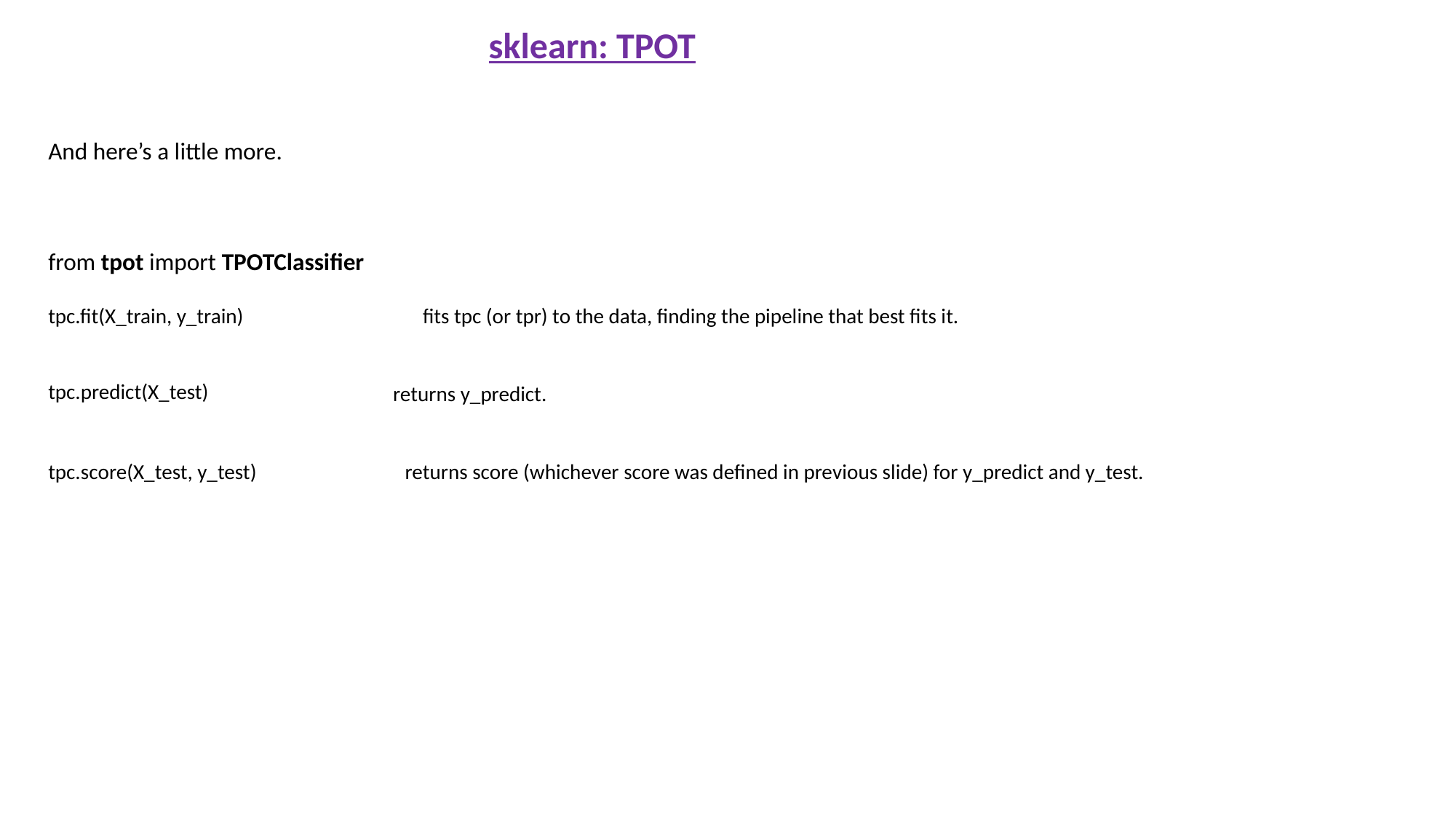

sklearn: TPOT
And here’s a little more.
from tpot import TPOTClassifier
tpc.fit(X_train, y_train)
fits tpc (or tpr) to the data, finding the pipeline that best fits it.
tpc.predict(X_test)
returns y_predict.
tpc.score(X_test, y_test)
returns score (whichever score was defined in previous slide) for y_predict and y_test.